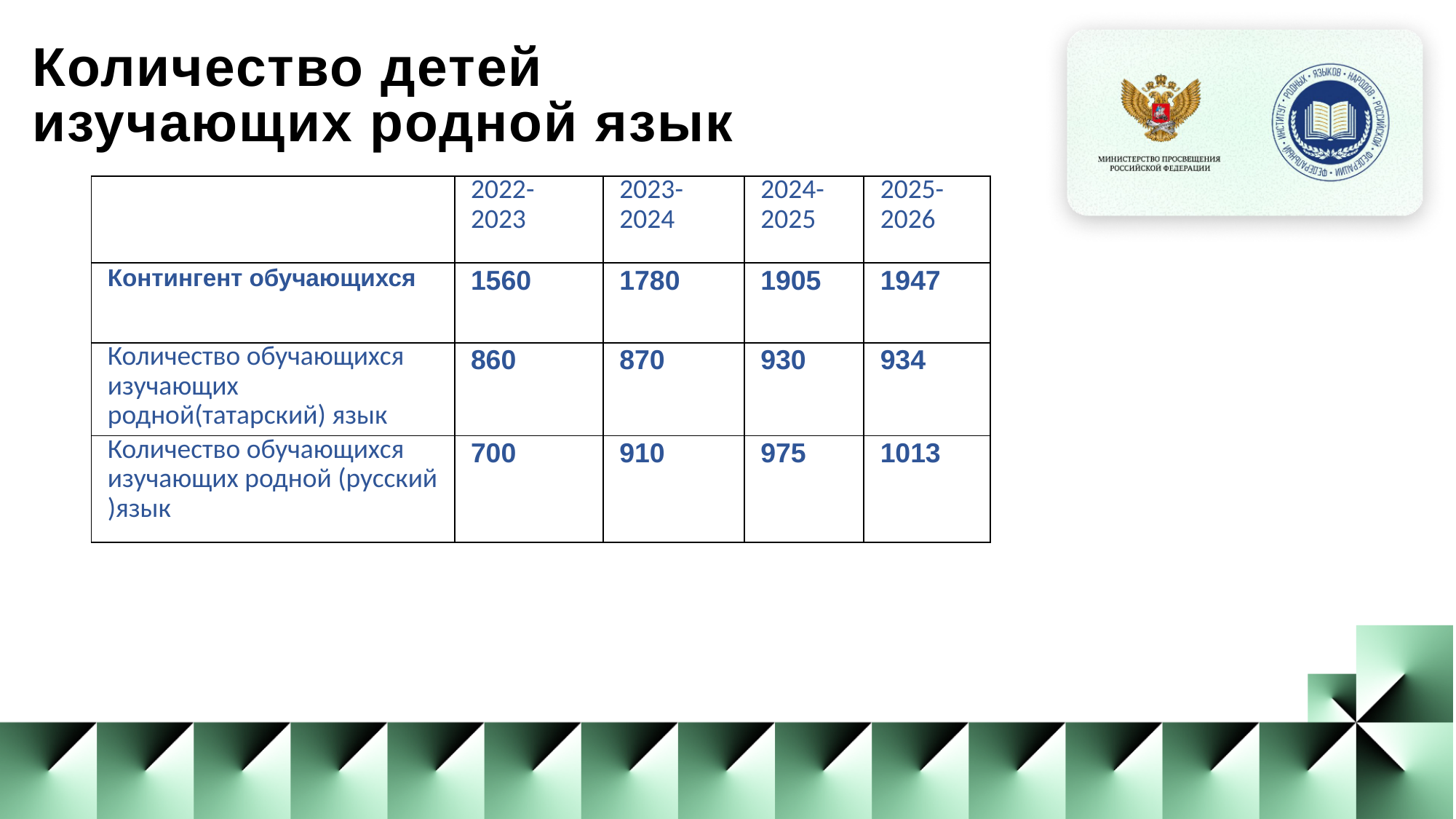

Количество детей изучающих родной язык
|  | 2022-2023 | 2023-2024 | 2024-2025 | 2025-2026 |
| --- | --- | --- | --- | --- |
| Контингент обучающихся | 1560 | 1780 | 1905 | 1947 |
| Количество обучающихся изучающих родной(татарский) язык | 860 | 870 | 930 | 934 |
| Количество обучающихся изучающих родной (русский )язык | 700 | 910 | 975 | 1013 |